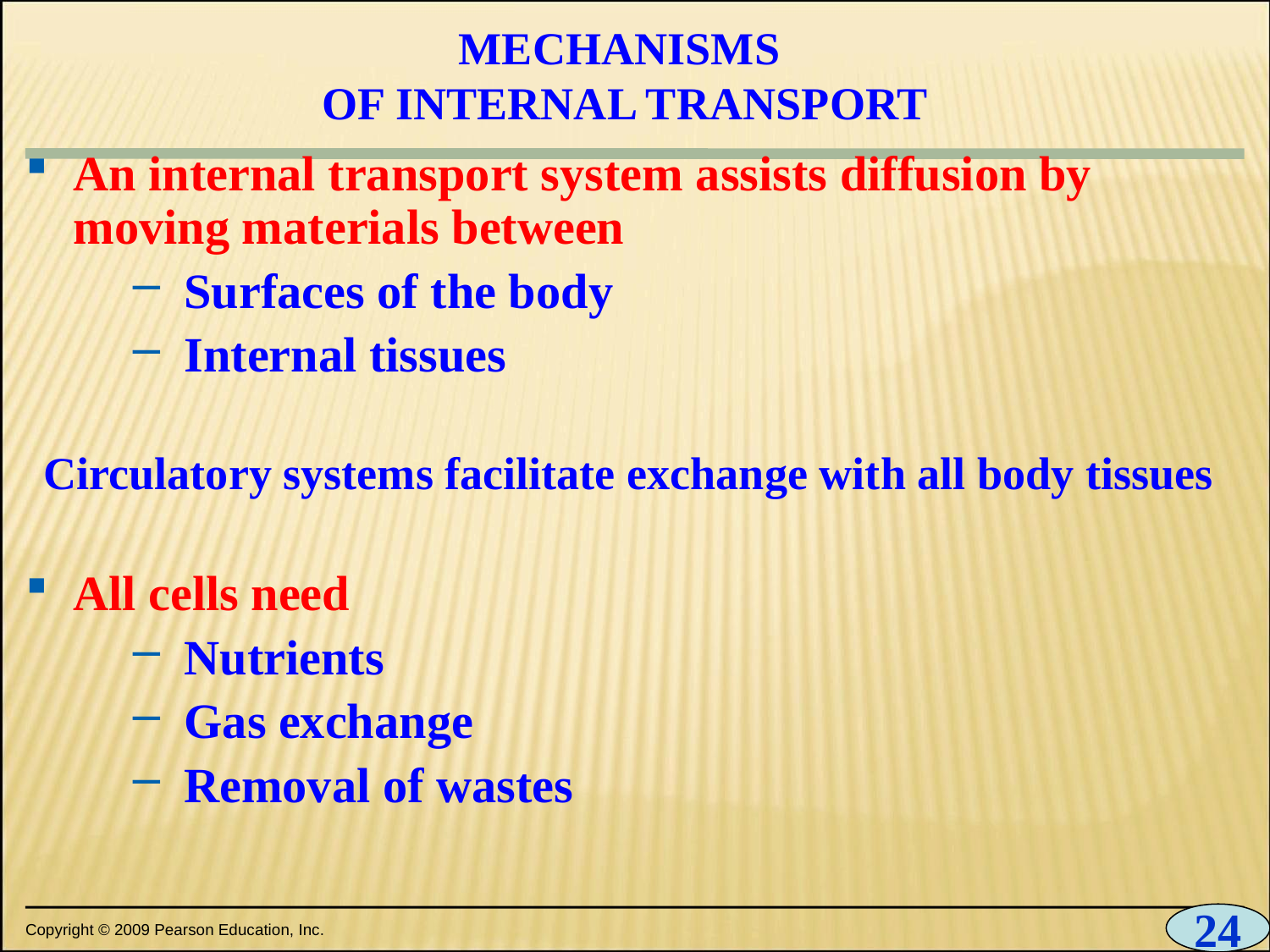

MECHANISMS
OF INTERNAL TRANSPORT
An internal transport system assists diffusion by moving materials between
Surfaces of the body
Internal tissues

0

# Circulatory systems facilitate exchange with all body tissues
All cells need
Nutrients
Gas exchange
Removal of wastes
24

Copyright © 2009 Pearson Education, Inc.